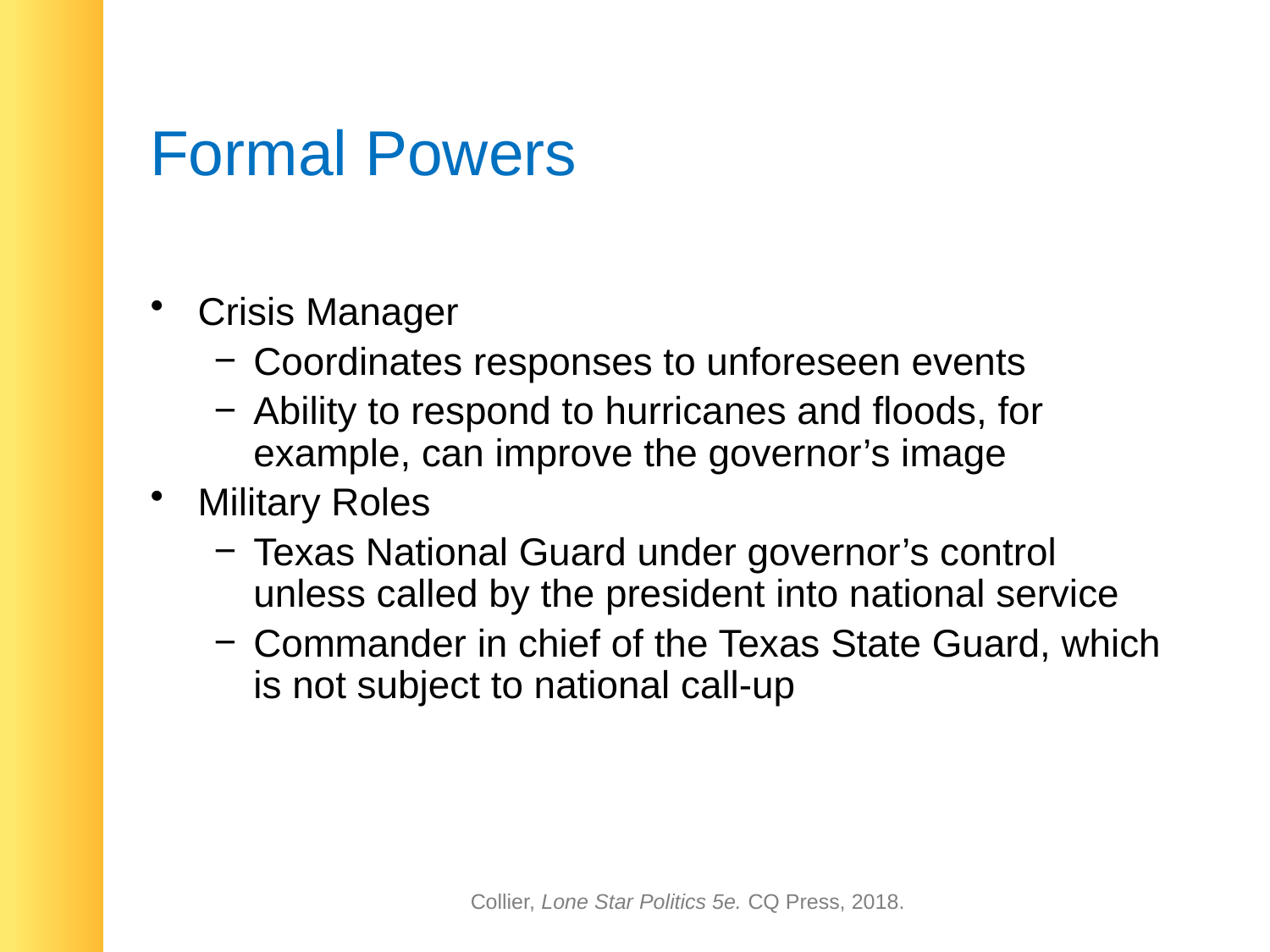

# Formal Powers
Crisis Manager
Coordinates responses to unforeseen events
Ability to respond to hurricanes and floods, for example, can improve the governor’s image
Military Roles
Texas National Guard under governor’s control unless called by the president into national service
Commander in chief of the Texas State Guard, which is not subject to national call-up
Collier, Lone Star Politics 5e. CQ Press, 2018.